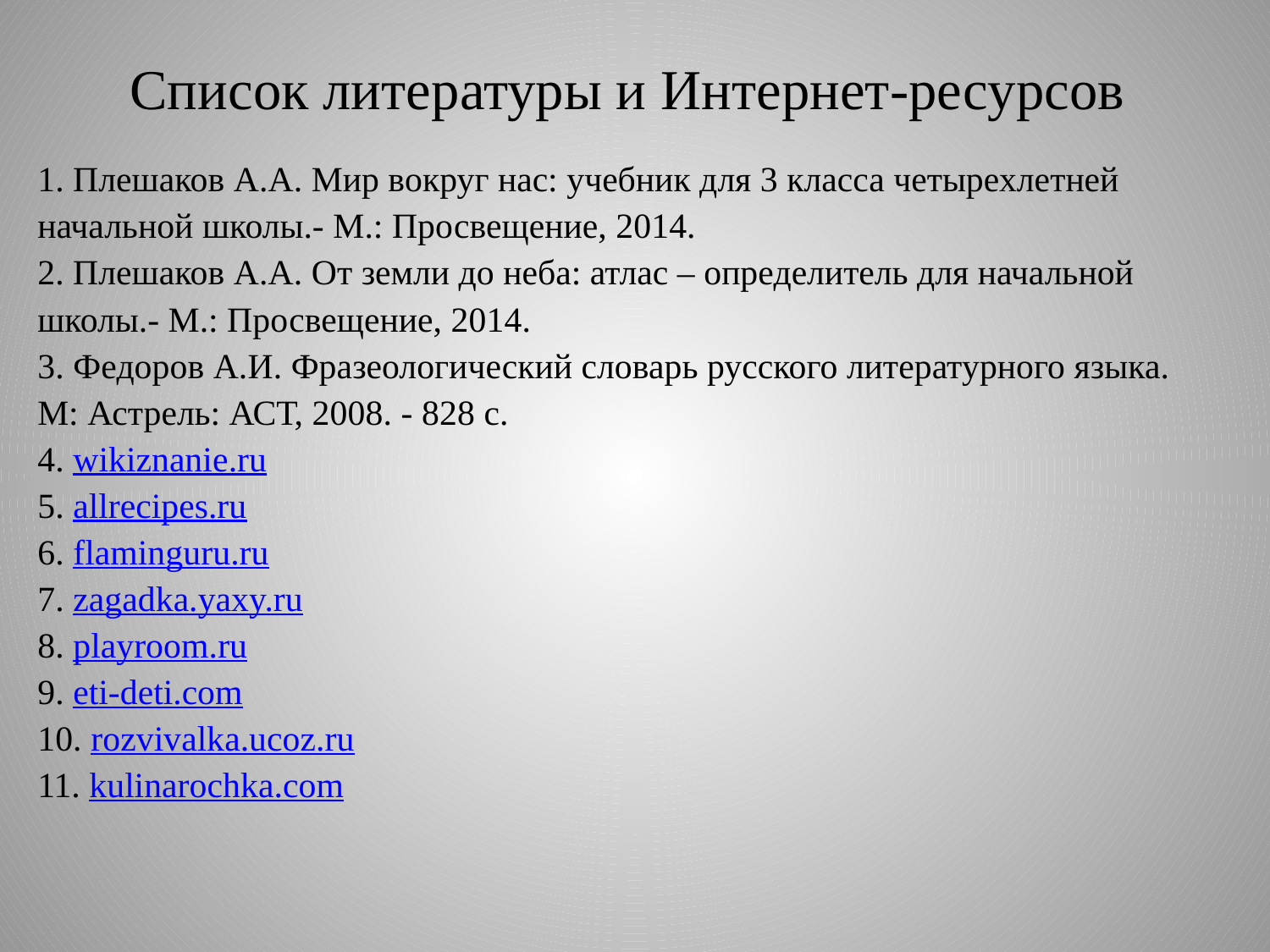

# Список литературы и Интернет-ресурсов
1. Плешаков А.А. Мир вокруг нас: учебник для 3 класса четырехлетней начальной школы.- М.: Просвещение, 2014.
2. Плешаков А.А. От земли до неба: атлас – определитель для начальной школы.- М.: Просвещение, 2014.
3. Федоров А.И. Фразеологический словарь русского литературного языка.
М: Астрель: АСТ, 2008. - 828 с.
4. wikiznanie.ru
5. allrecipes.ru
6. flaminguru.ru
7. zagadka.yaxy.ru
8. playroom.ru
9. eti-deti.com
10. rozvivalka.ucoz.ru
11. kulinarochka.com